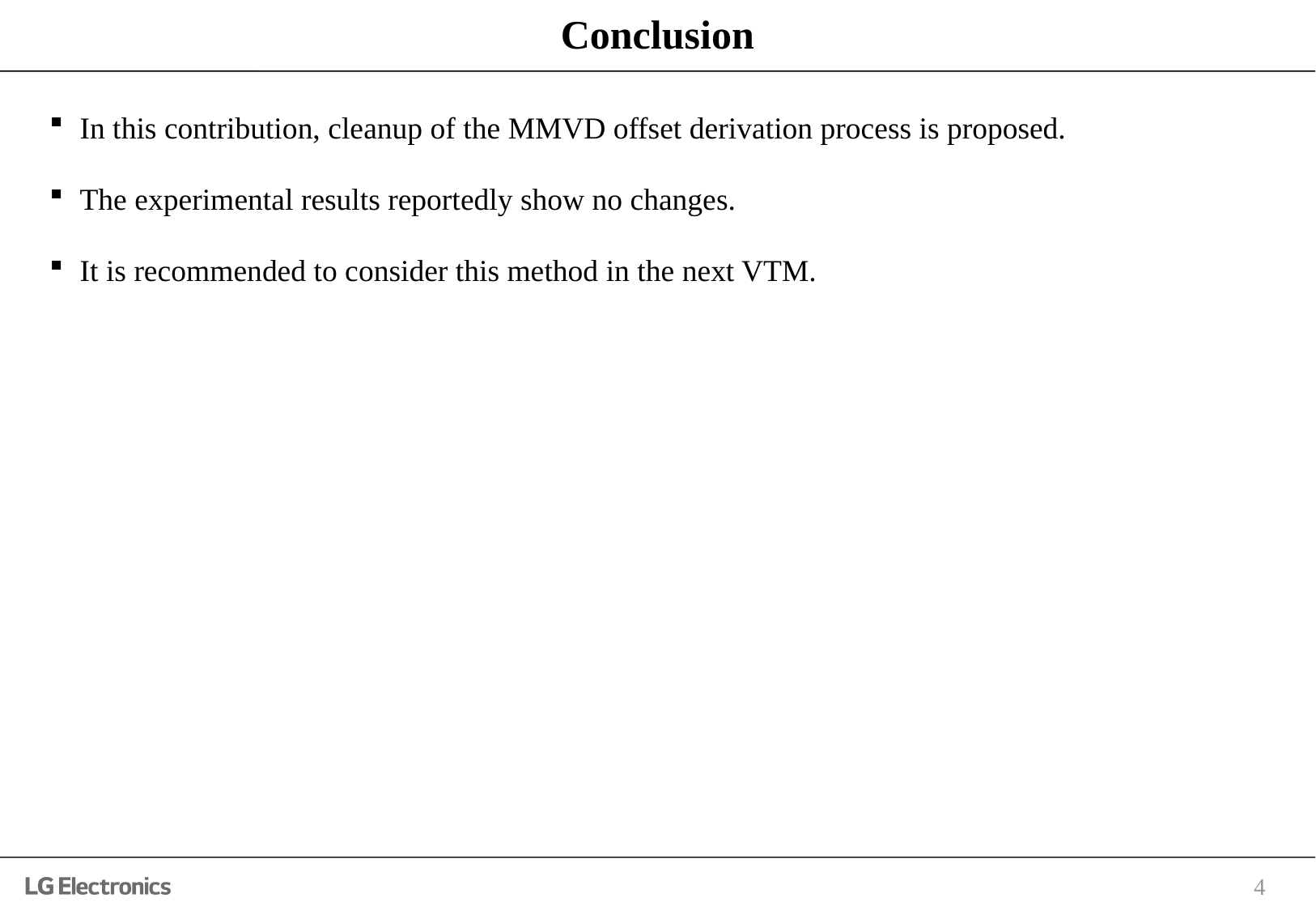

# Conclusion

In this contribution, cleanup of the MMVD offset derivation process is proposed.
The experimental results reportedly show no changes.
It is recommended to consider this method in the next VTM.
4